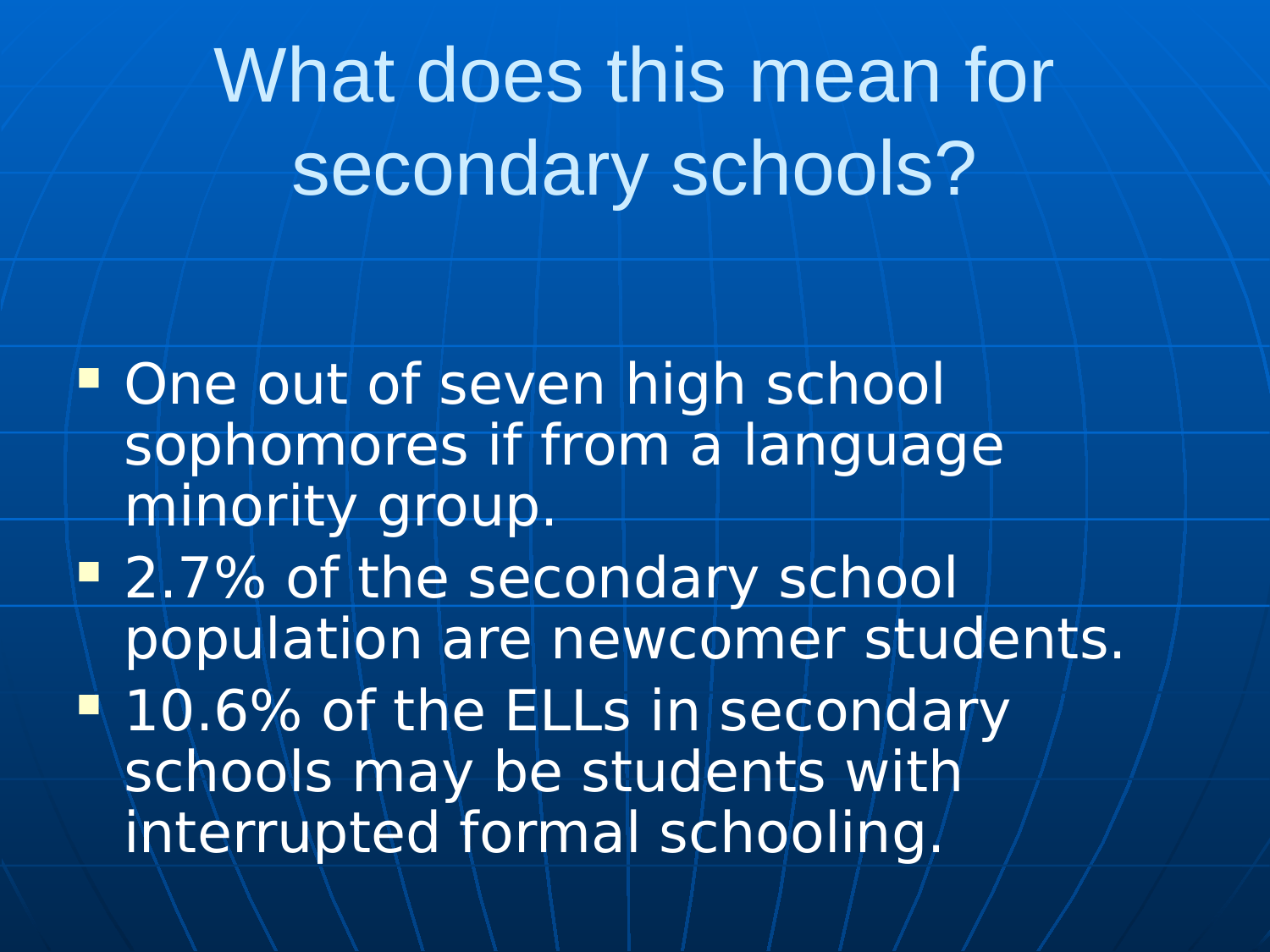

# What does this mean for secondary schools?
One out of seven high school sophomores if from a language minority group.
2.7% of the secondary school population are newcomer students.
10.6% of the ELLs in secondary schools may be students with interrupted formal schooling.